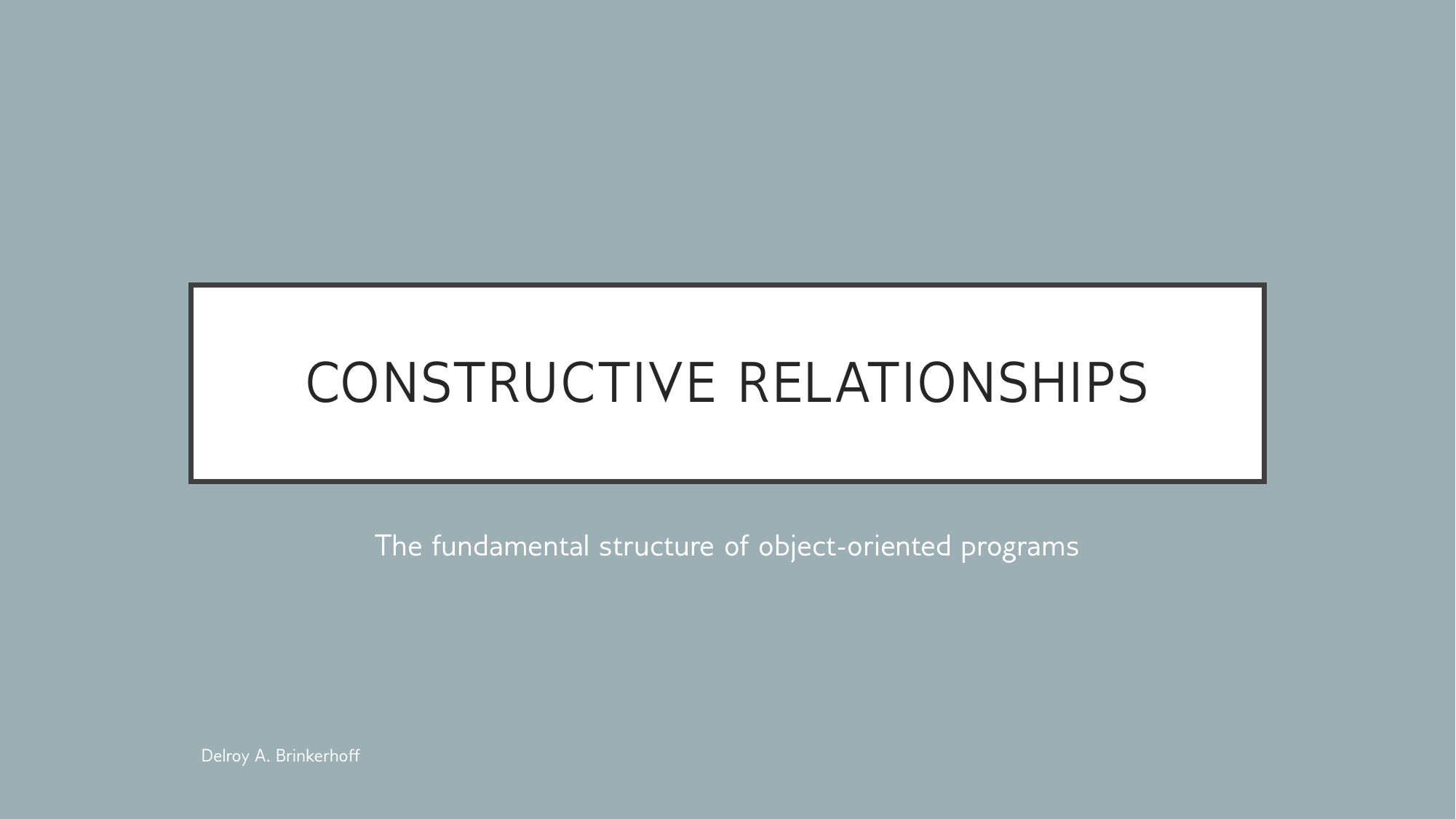

# Constructive Relationships
The fundamental structure of object-oriented programs
Delroy A. Brinkerhoff